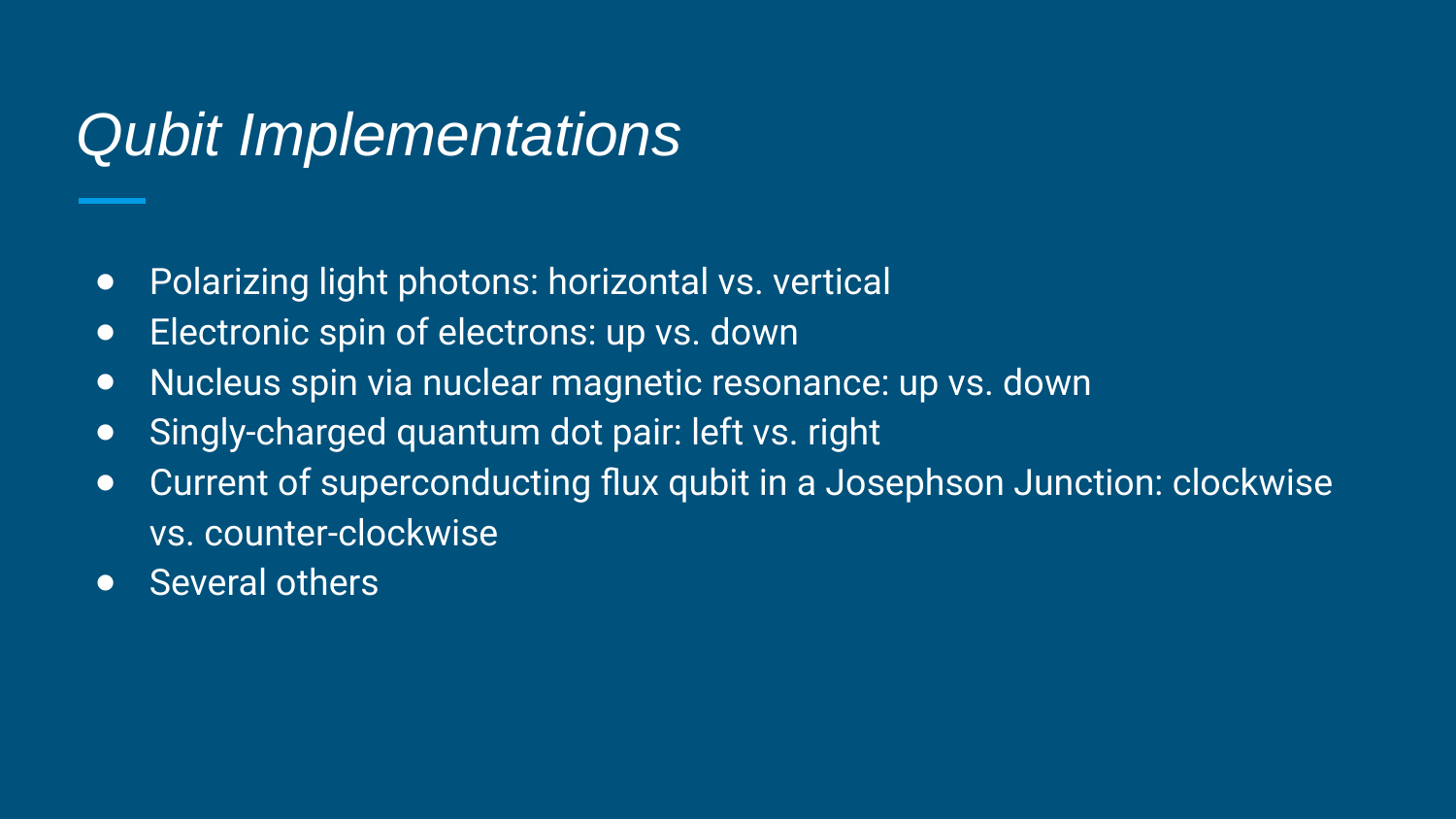

# Qubit Implementations
Polarizing light photons: horizontal vs. vertical
Electronic spin of electrons: up vs. down
Nucleus spin via nuclear magnetic resonance: up vs. down
Singly-charged quantum dot pair: left vs. right
Current of superconducting flux qubit in a Josephson Junction: clockwise vs. counter-clockwise
Several others